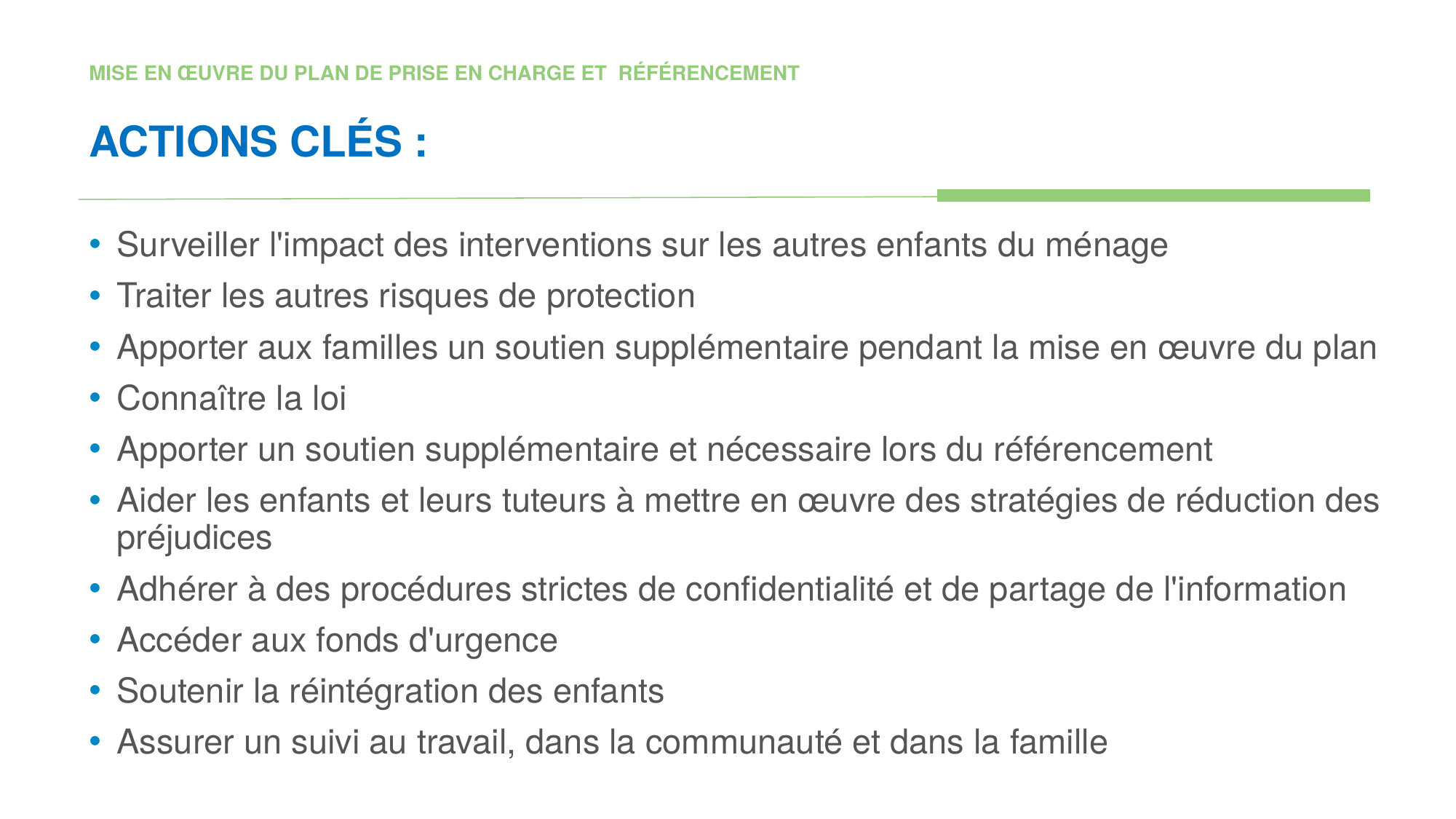

# MISE EN ŒUVRE DU PLAN DE PRISE EN CHARGE ET  RÉFÉRENCEMENT
ACTIONS CLÉS :
Surveiller l'impact des interventions sur les autres enfants du ménage
Traiter les autres risques de protection
Apporter aux familles un soutien supplémentaire pendant la mise en œuvre du plan
Connaître la loi
Apporter un soutien supplémentaire et nécessaire lors du référencement
Aider les enfants et leurs tuteurs à mettre en œuvre des stratégies de réduction des préjudices
Adhérer à des procédures strictes de confidentialité et de partage de l'information
Accéder aux fonds d'urgence
Soutenir la réintégration des enfants
Assurer un suivi au travail, dans la communauté et dans la famille